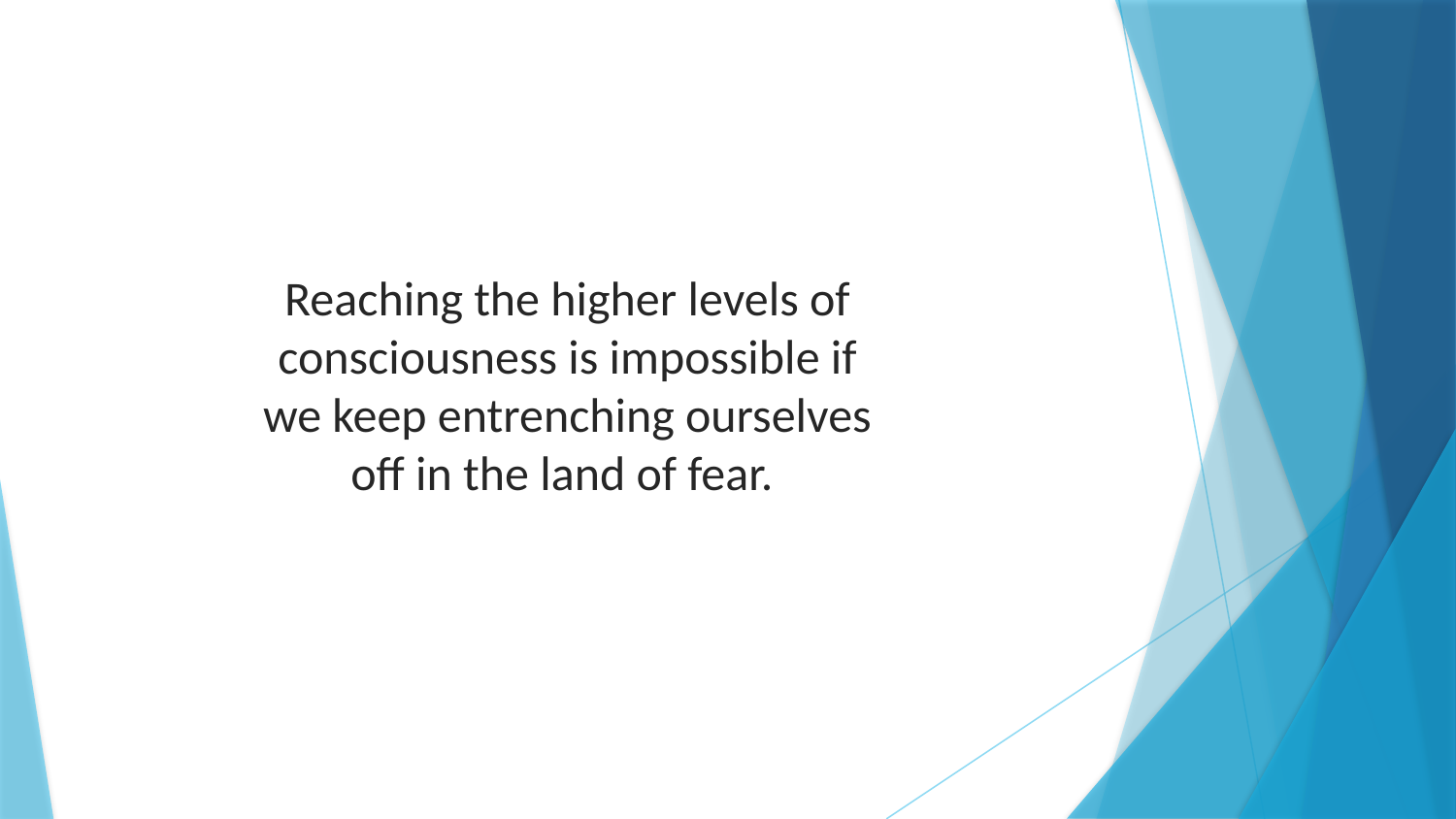

Reaching the higher levels of consciousness is impossible if we keep entrenching ourselves off in the land of fear.